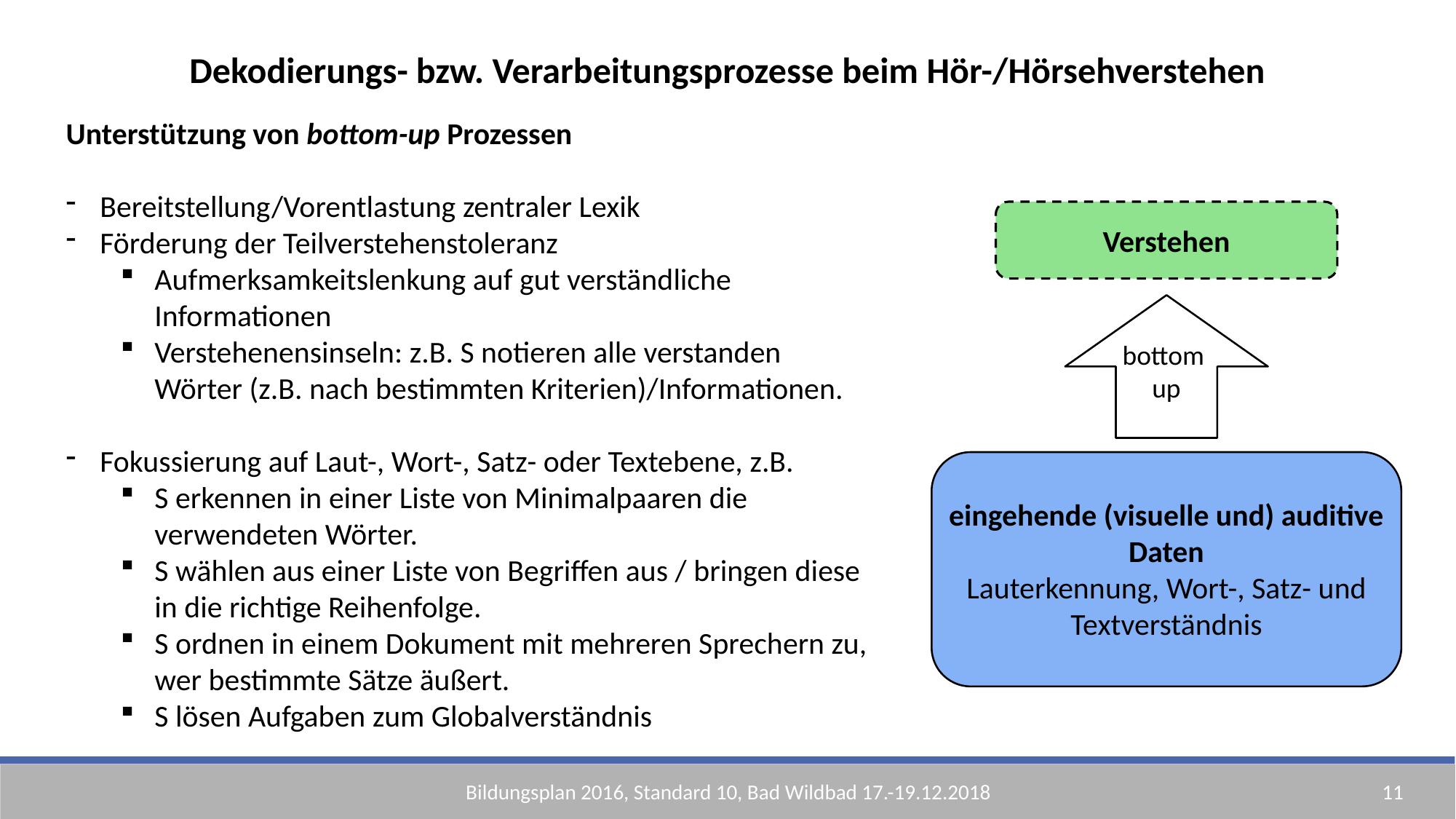

Dekodierungs- bzw. Verarbeitungsprozesse beim Hör-/Hörsehverstehen

Unterstützung von bottom-up Prozessen

Bereitstellung/Vorentlastung zentraler Lexik
Förderung der Teilverstehenstoleranz
Aufmerksamkeitslenkung auf gut verständliche Informationen
Verstehenensinseln: z.B. S notieren alle verstanden Wörter (z.B. nach bestimmten Kriterien)/Informationen.

Fokussierung auf Laut-, Wort-, Satz- oder Textebene, z.B.
S erkennen in einer Liste von Minimalpaaren die verwendeten Wörter.
S wählen aus einer Liste von Begriffen aus / bringen diese in die richtige Reihenfolge.
S ordnen in einem Dokument mit mehreren Sprechern zu, wer bestimmte Sätze äußert.
S lösen Aufgaben zum Globalverständnis

Verstehen

bottom
up

eingehende (visuelle und) auditive Daten
Lauterkennung, Wort-, Satz- und Textverständnis